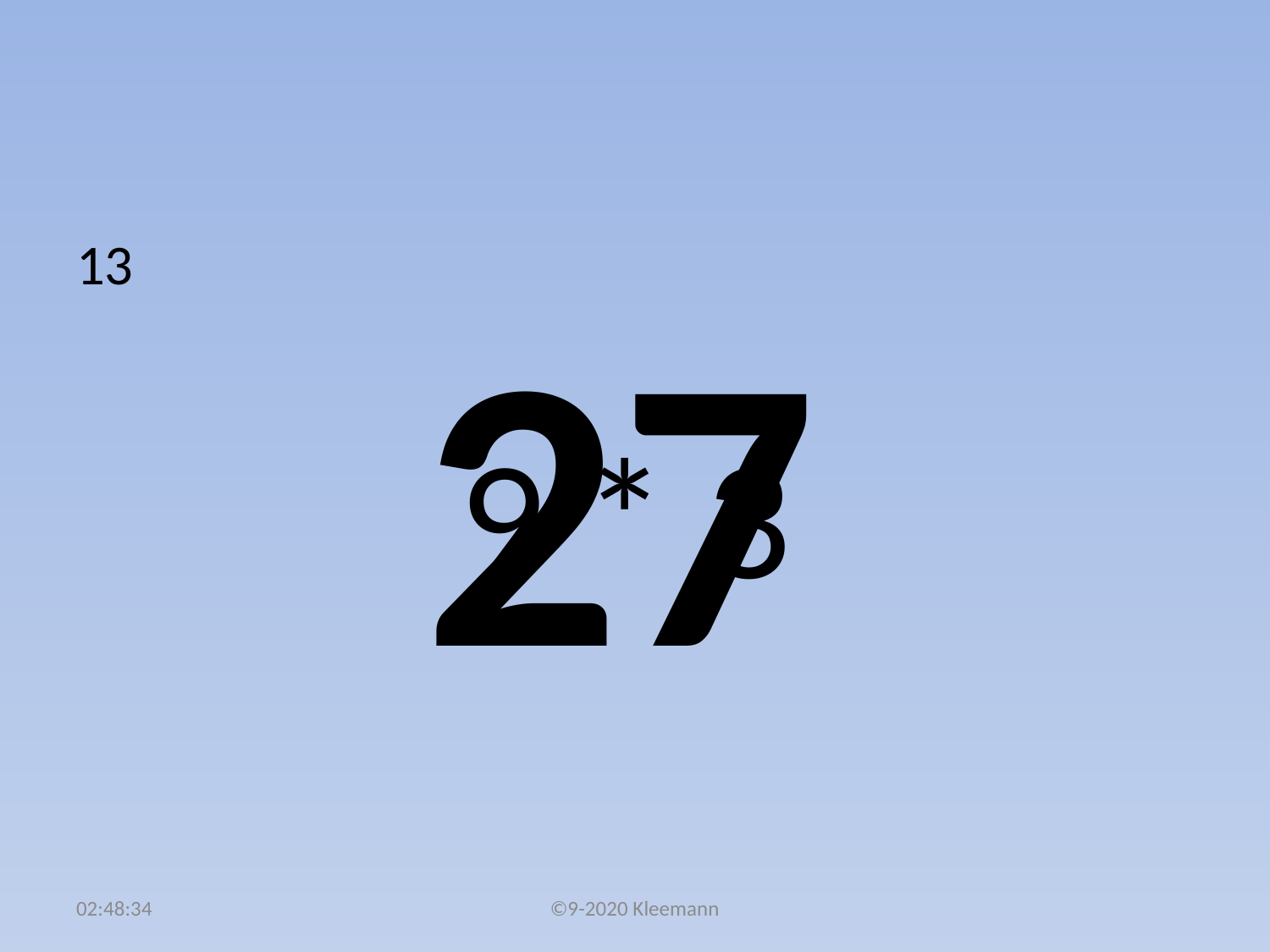

#
13

          9 * 3
27
02:48:34
©9-2020 Kleemann